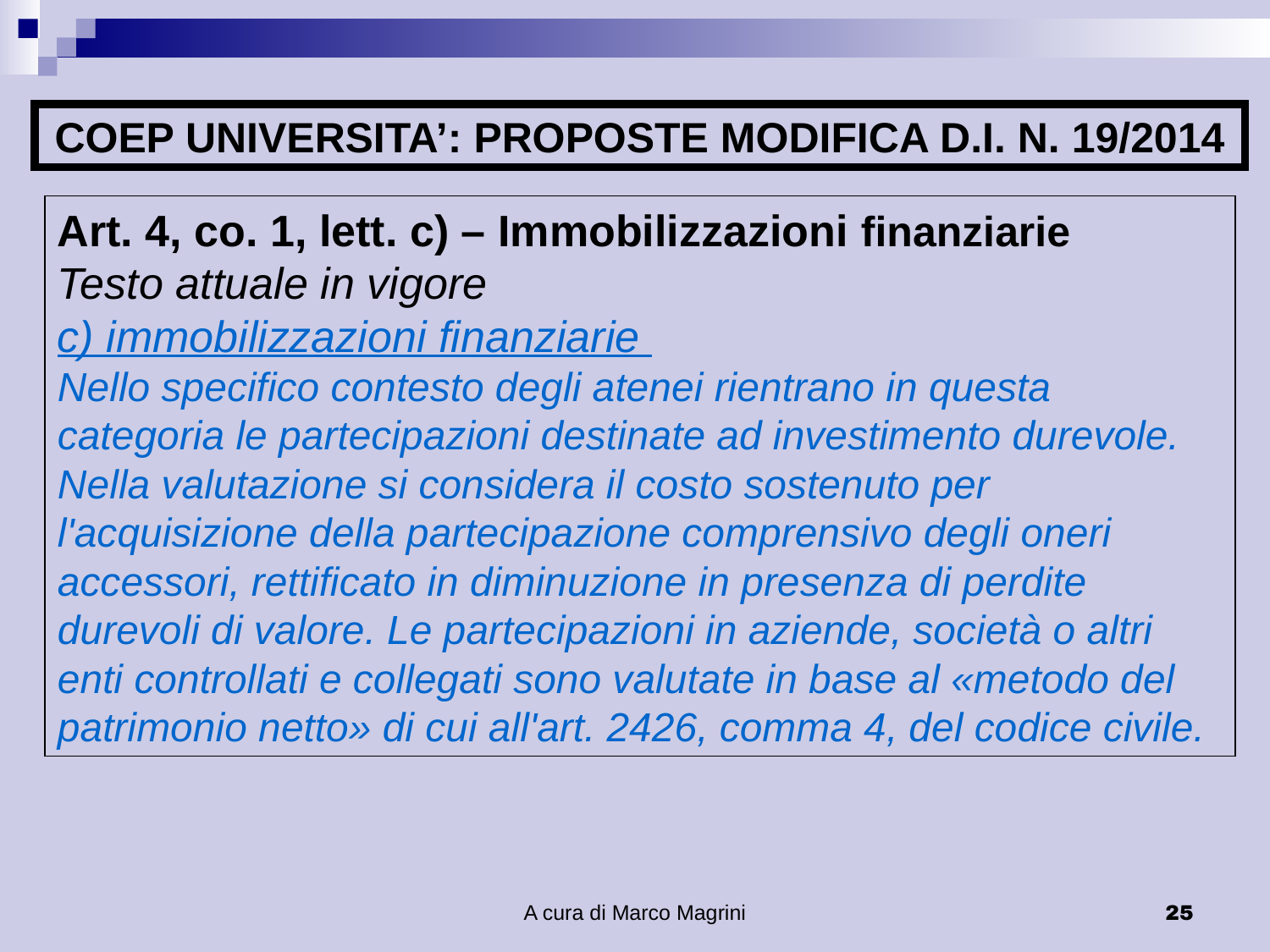

COEP UNIVERSITA’: PROPOSTE MODIFICA D.I. N. 19/2014
Art. 4, co. 1, lett. c) – Immobilizzazioni finanziarie
Testo attuale in vigore
c) immobilizzazioni finanziarie
Nello specifico contesto degli atenei rientrano in questa categoria le partecipazioni destinate ad investimento durevole. Nella valutazione si considera il costo sostenuto per l'acquisizione della partecipazione comprensivo degli oneri accessori, rettificato in diminuzione in presenza di perdite durevoli di valore. Le partecipazioni in aziende, società o altri enti controllati e collegati sono valutate in base al «metodo del patrimonio netto» di cui all'art. 2426, comma 4, del codice civile.
A cura di Marco Magrini
25